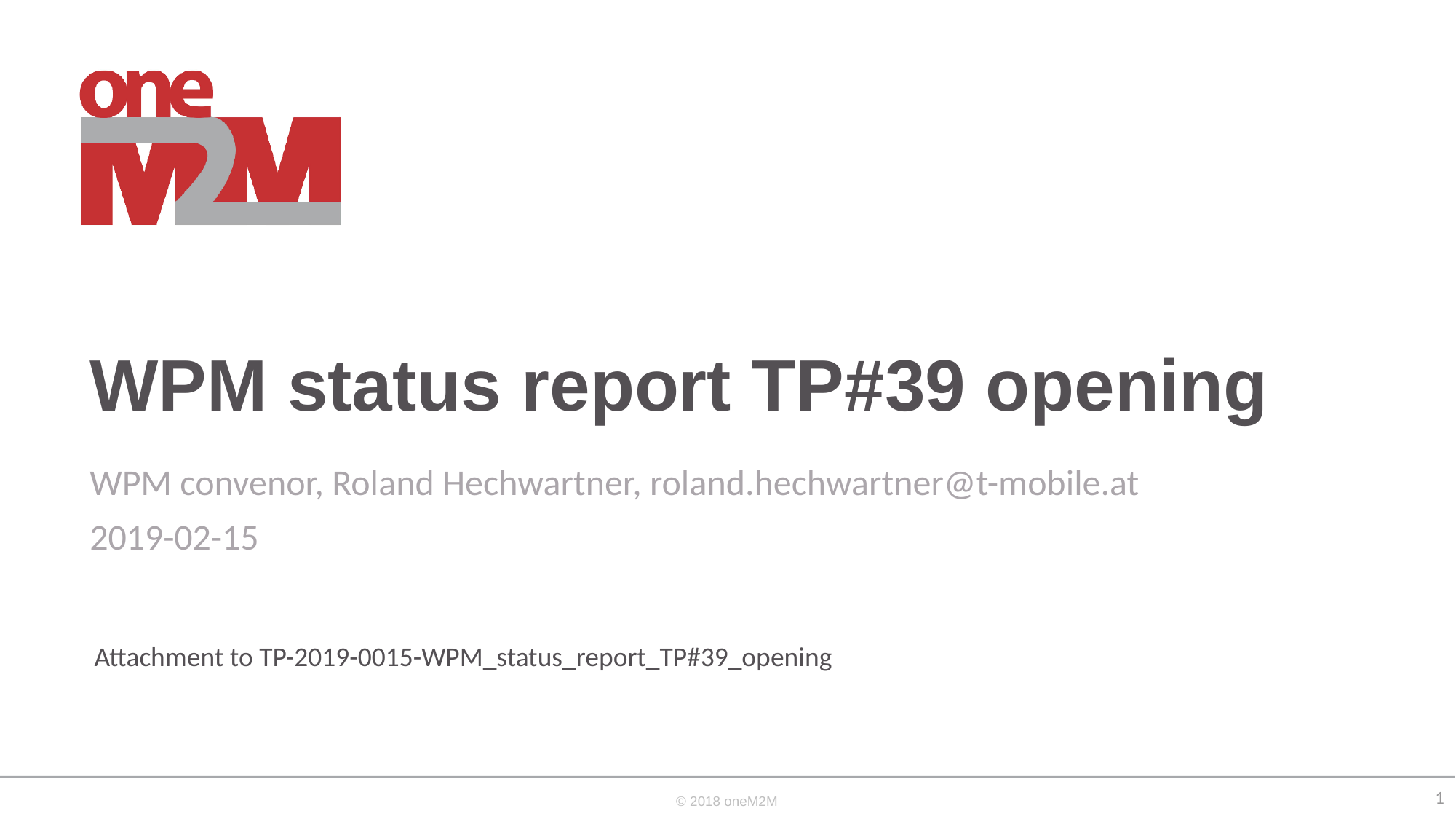

# WPM status report TP#39 opening
WPM convenor, Roland Hechwartner, roland.hechwartner@t-mobile.at
2019-02-15
Attachment to TP-2019-0015-WPM_status_report_TP#39_opening
1